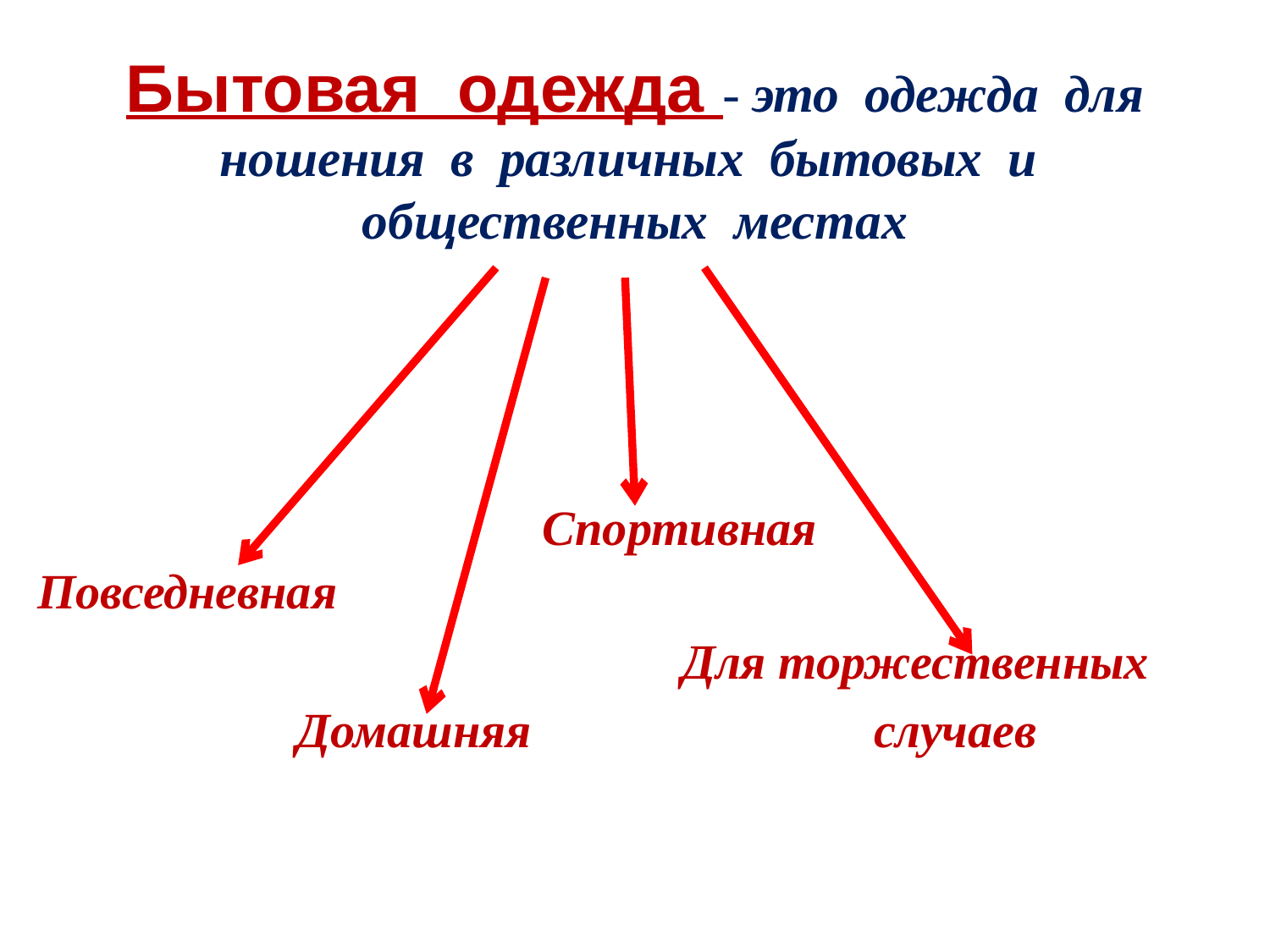

# Бытовая  одежда - это  одежда  для ношения  в  различных  бытовых  и  общественных  местах

   Спортивная

                 Для торжественных
                              случаев

Повседневная

                         Домашняя